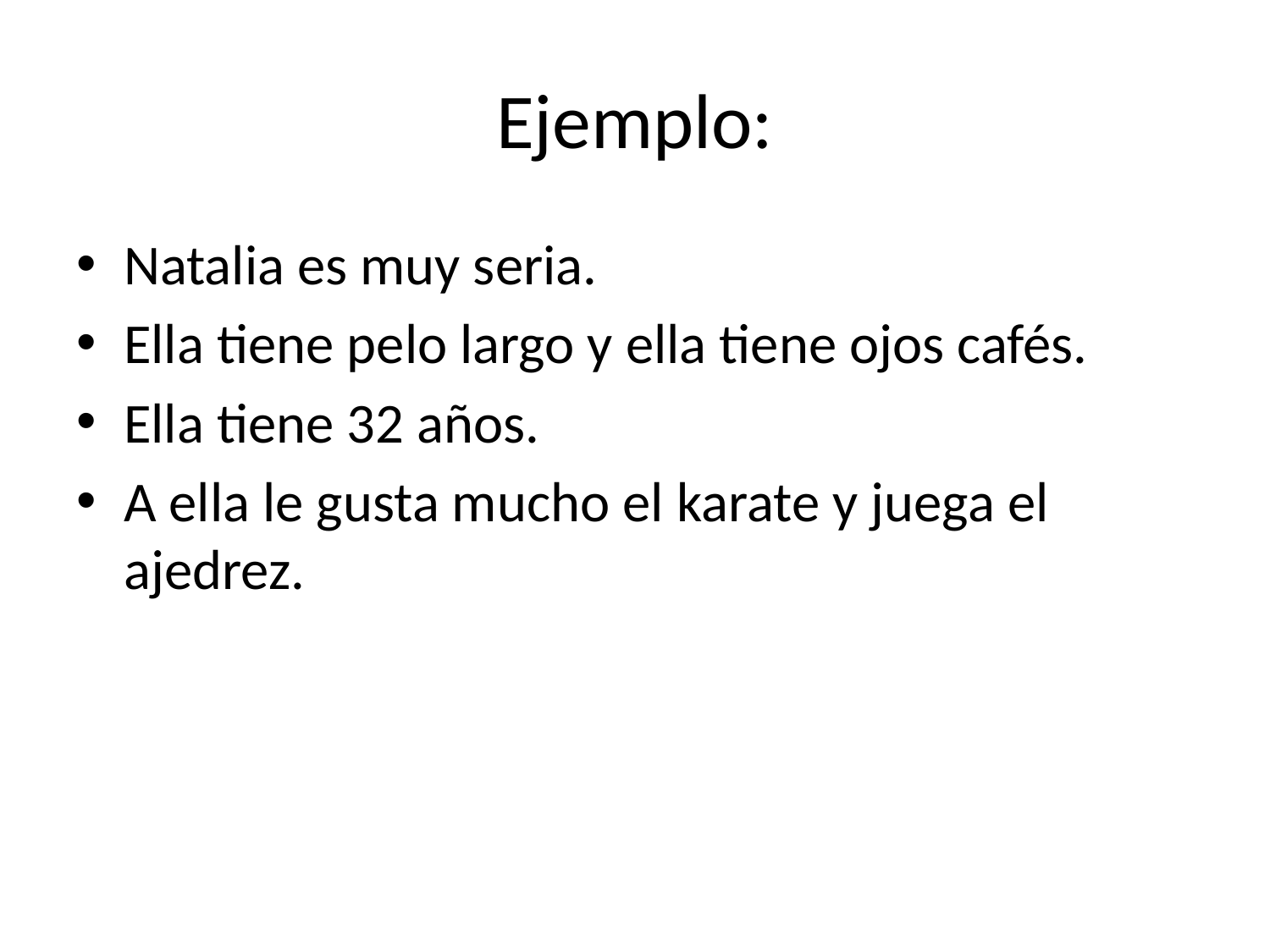

# Ejemplo:
Natalia es muy seria.
Ella tiene pelo largo y ella tiene ojos cafés.
Ella tiene 32 años.
A ella le gusta mucho el karate y juega el ajedrez.